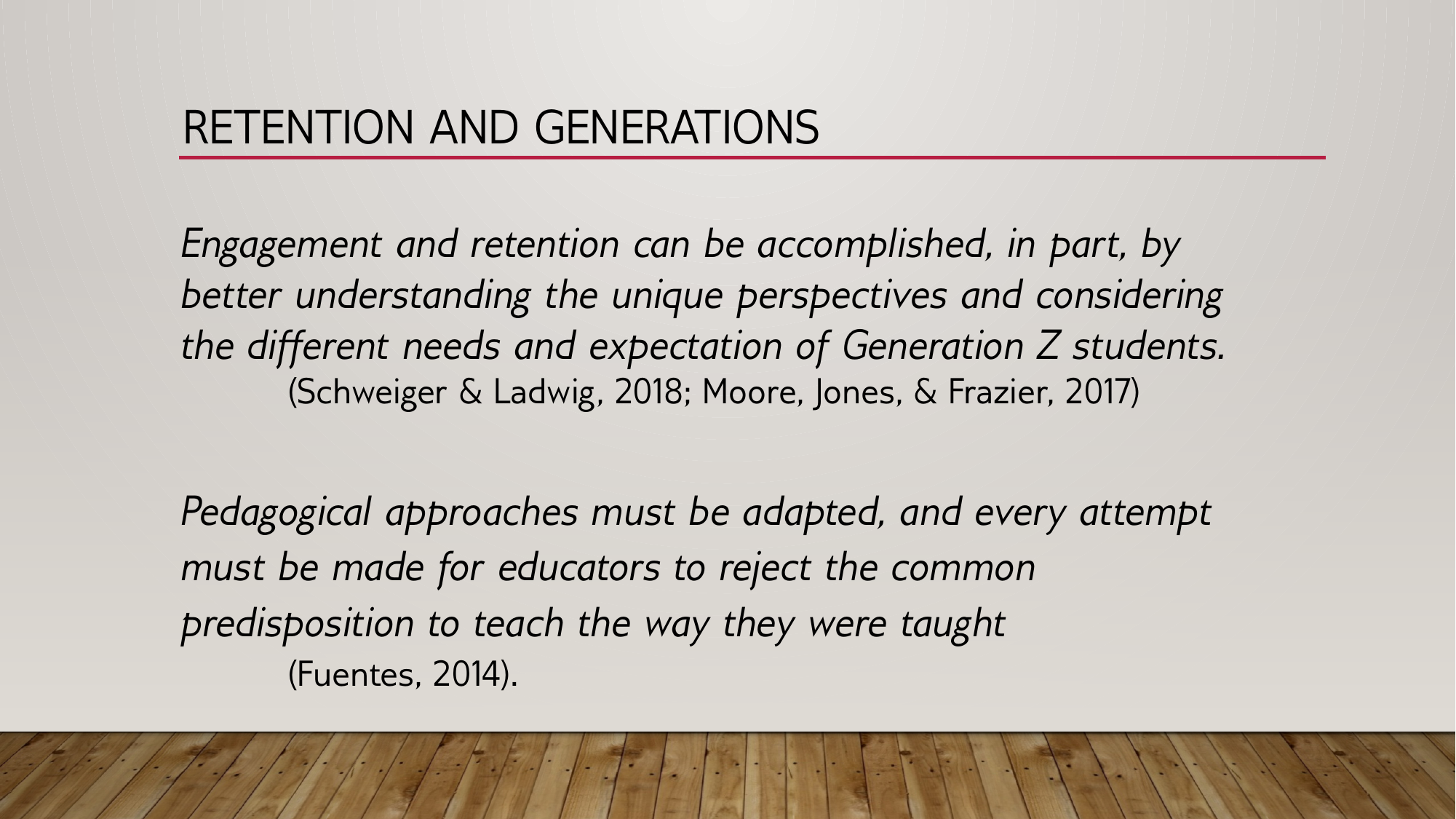

# Retention and Generations
Engagement and retention can be accomplished, in part, by better understanding the unique perspectives and considering the different needs and expectation of Generation Z students.
	(Schweiger & Ladwig, 2018; Moore, Jones, & Frazier, 2017)

Pedagogical approaches must be adapted, and every attempt must be made for educators to reject the common predisposition to teach the way they were taught
	(Fuentes, 2014).